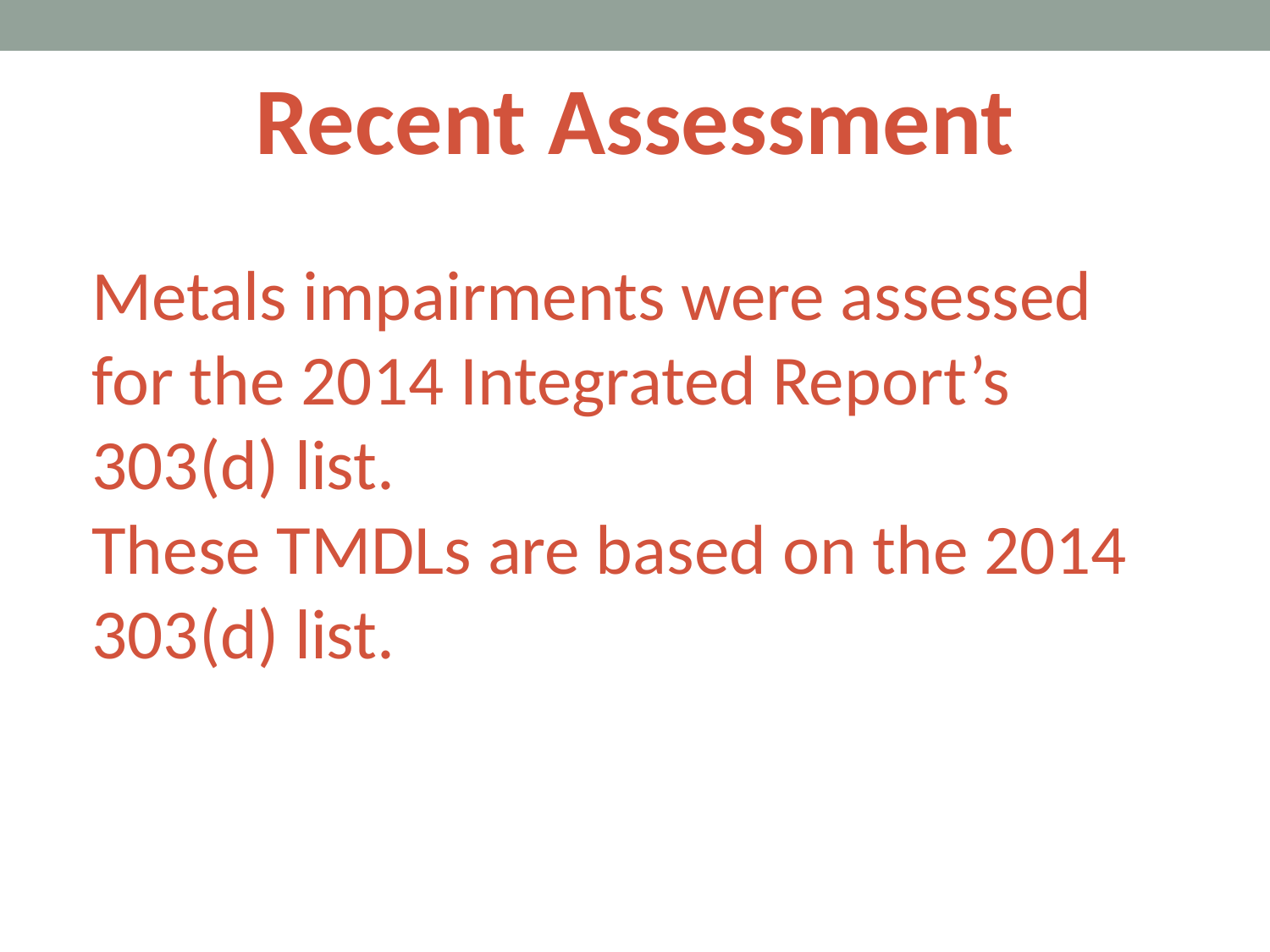

Recent Assessment
Metals impairments were assessed for the 2014 Integrated Report’s 303(d) list.
These TMDLs are based on the 2014 303(d) list.